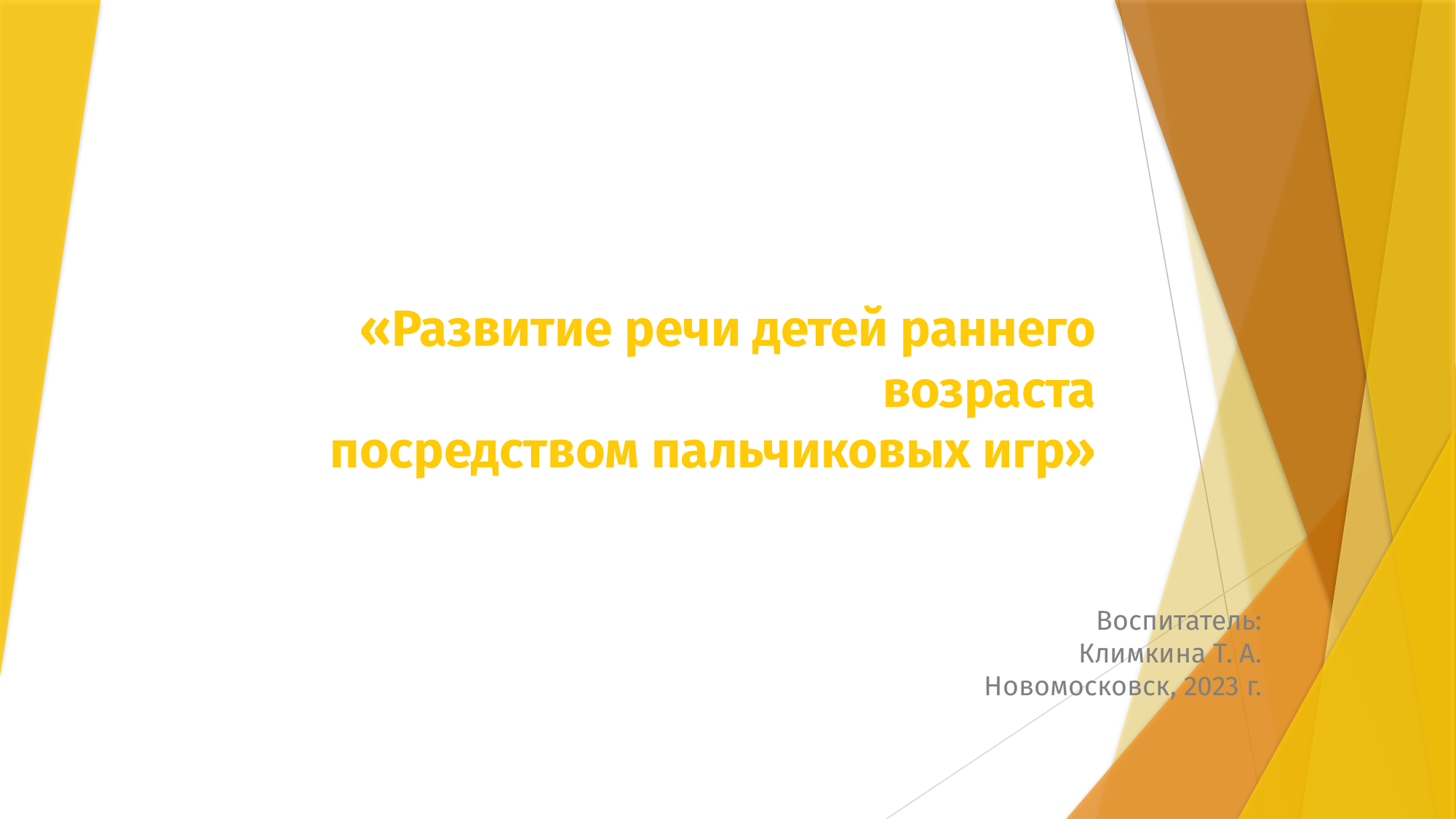

# «Развитие речи детей раннего возраста посредством пальчиковых игр»

Воспитатель:
Климкина Т. А.
Новомосковск, 2023 г.